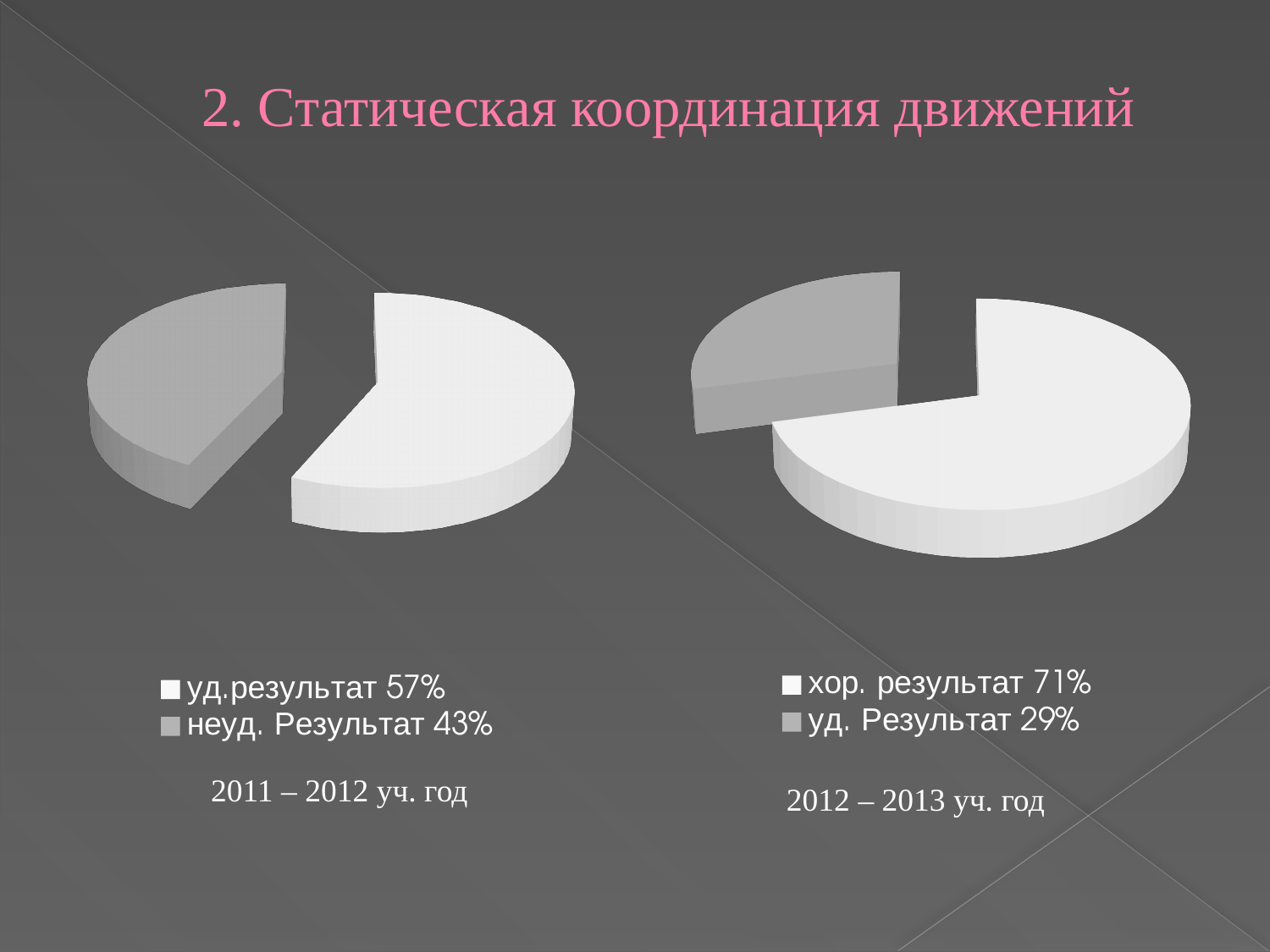

# 2. Статическая координация движений

[unsupported chart]

[unsupported chart]

2011 – 2012 уч. год
2012 – 2013 уч. год